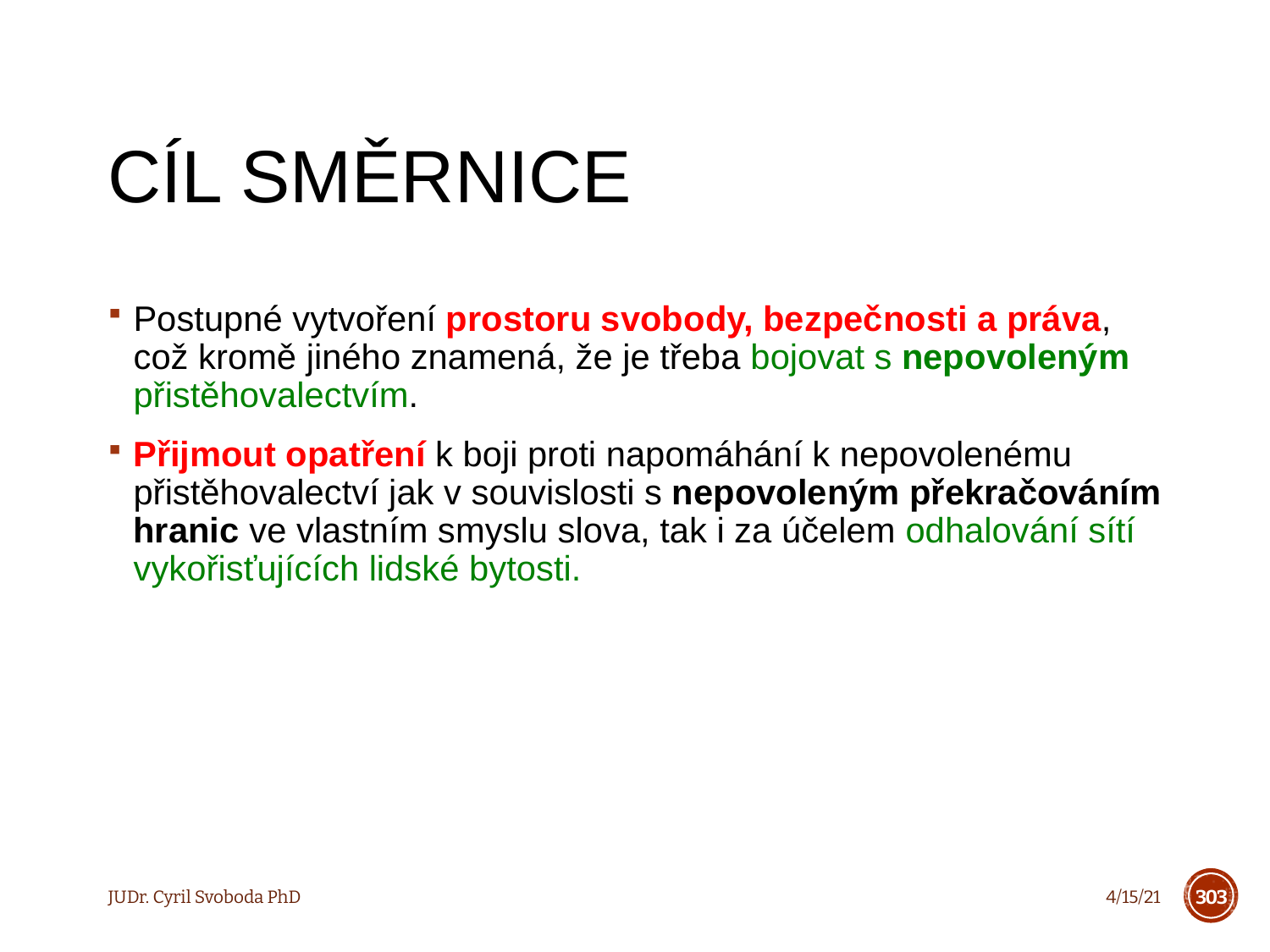

# Cíl směrnice
Postupné vytvoření prostoru svobody, bezpečnosti a práva, což kromě jiného znamená, že je třeba bojovat s nepovoleným přistěhovalectvím.
Přijmout opatření k boji proti napomáhání k nepovolenému přistěhovalectví jak v souvislosti s nepovoleným překračováním hranic ve vlastním smyslu slova, tak i za účelem odhalování sítí vykořisťujících lidské bytosti.
JUDr. Cyril Svoboda PhD
4/15/21
303